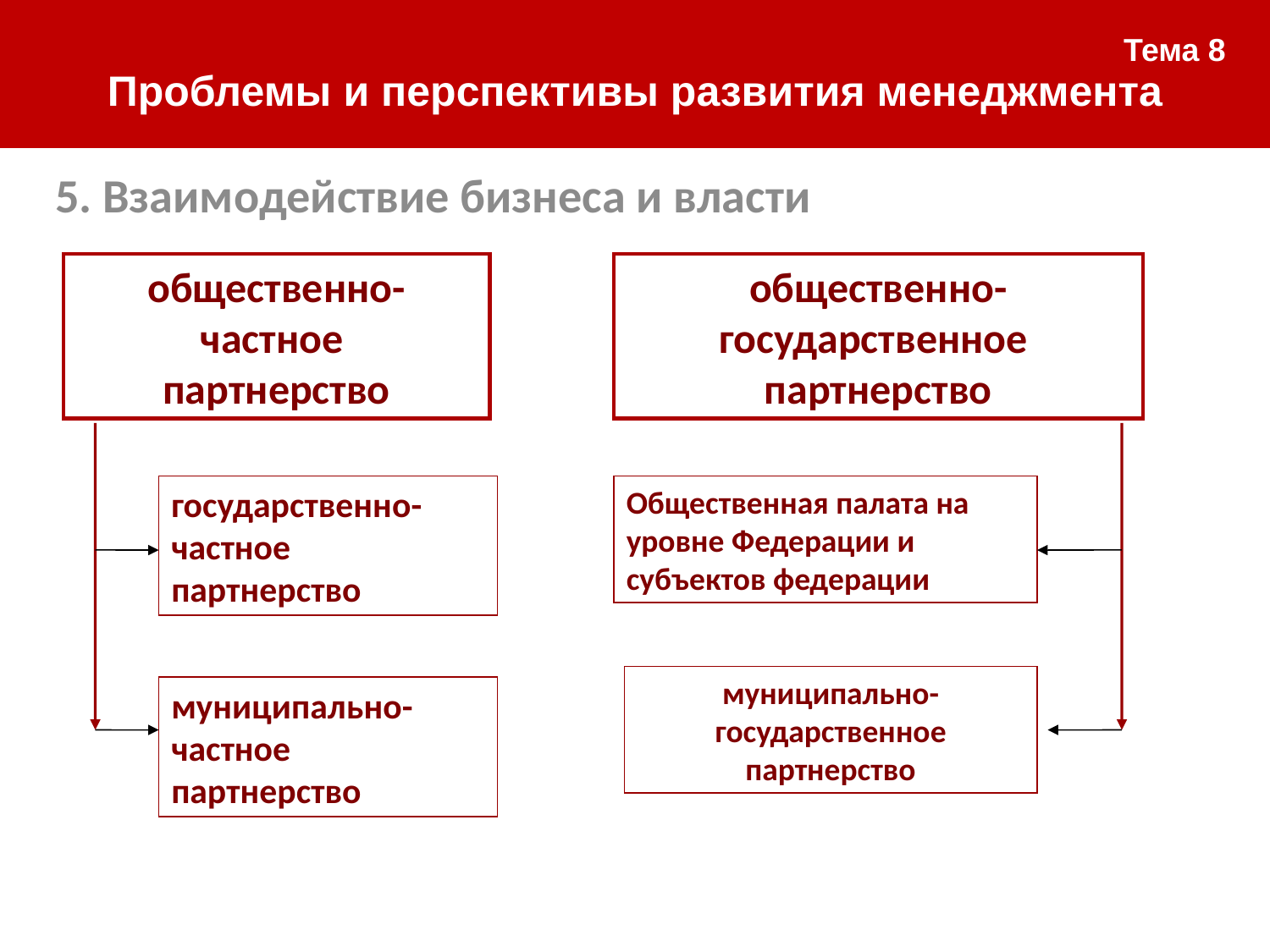

| Тема 8 Проблемы и перспективы развития менеджмента |
| --- |
#
5. Взаимодействие бизнеса и власти

общественно-частное
партнерство
общественно-государственное
партнерство

государственно-
частное партнерство
Общественная палата на уровне Федерации и субъектов федерации

муниципально-государственное партнерство
муниципально-
частное партнерство